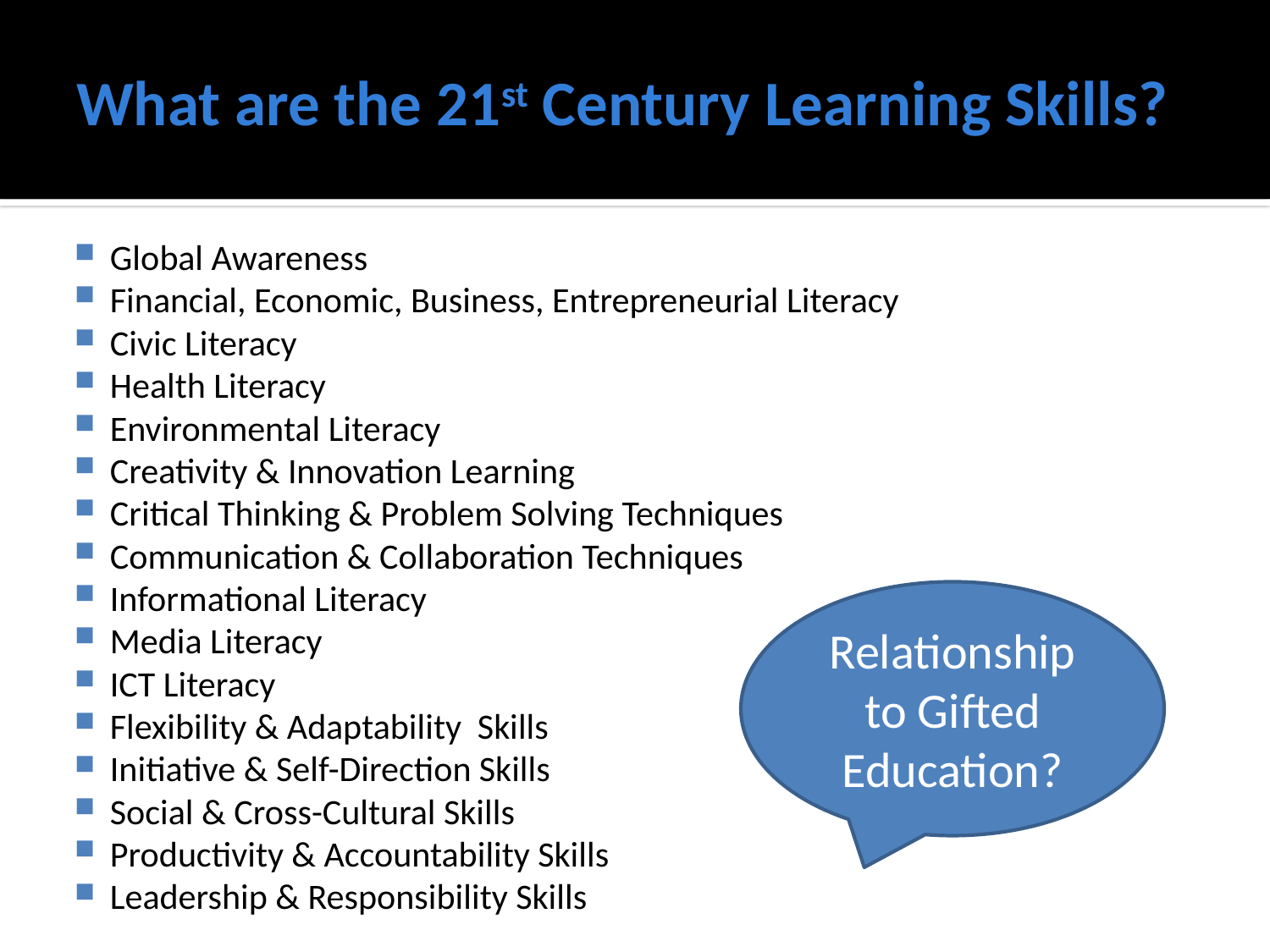

# What are the 21st Century Learning Skills?
Global Awareness
Financial, Economic, Business, Entrepreneurial Literacy
Civic Literacy
Health Literacy
Environmental Literacy
Creativity & Innovation Learning
Critical Thinking & Problem Solving Techniques
Communication & Collaboration Techniques
Informational Literacy
Media Literacy
ICT Literacy
Flexibility & Adaptability  Skills
Initiative & Self-Direction Skills
Social & Cross-Cultural Skills
Productivity & Accountability Skills
Leadership & Responsibility Skills

Relationship to Gifted Education?